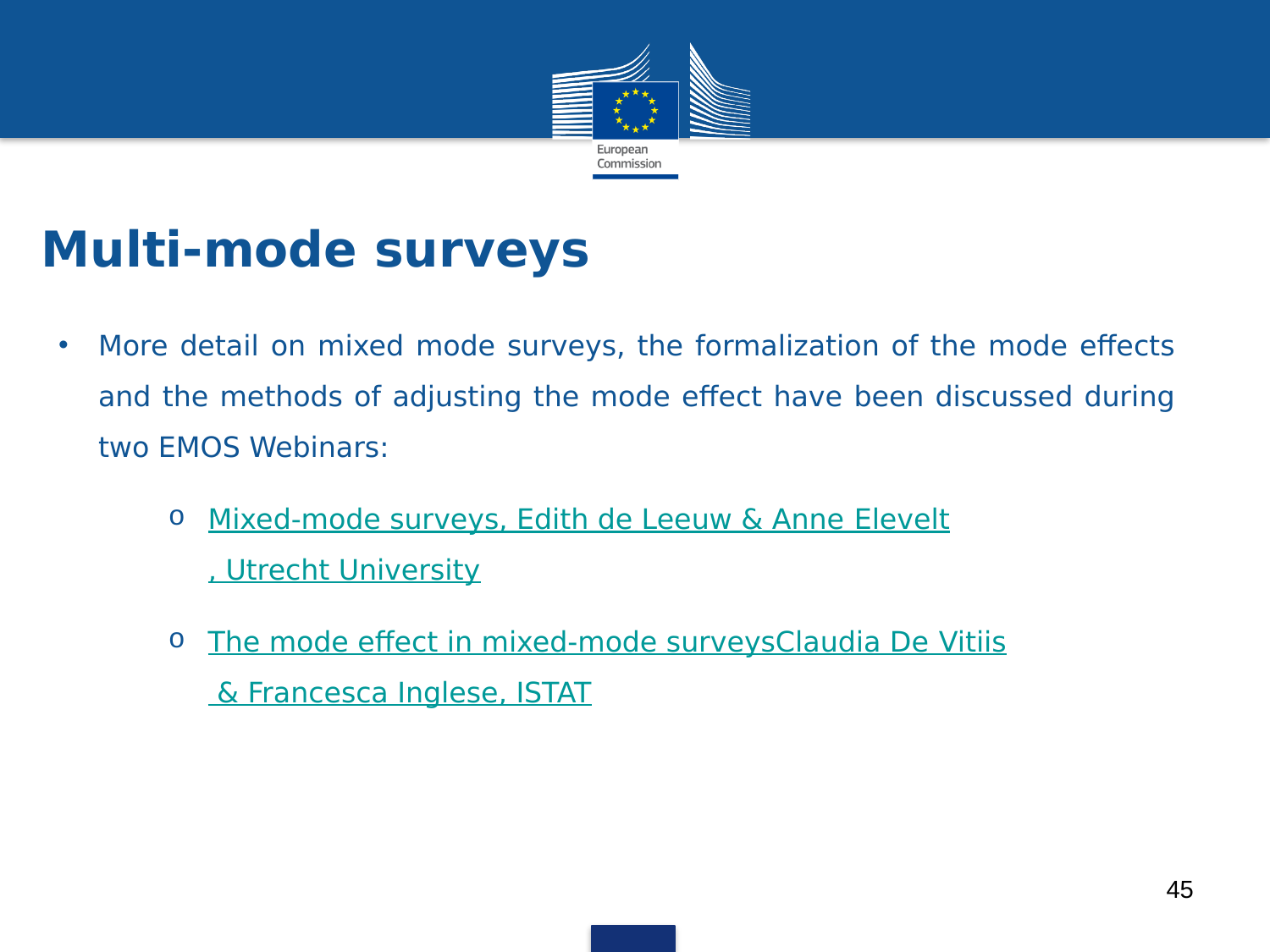

# Multi-mode surveys

More detail on mixed mode surveys, the formalization of the mode effects and the methods of adjusting the mode effect have been discussed during two EMOS Webinars:
Mixed-mode surveys, Edith de Leeuw & Anne Elevelt, Utrecht University
The mode effect in mixed-mode surveys	Claudia De Vitiis & Francesca Inglese, ISTAT

45